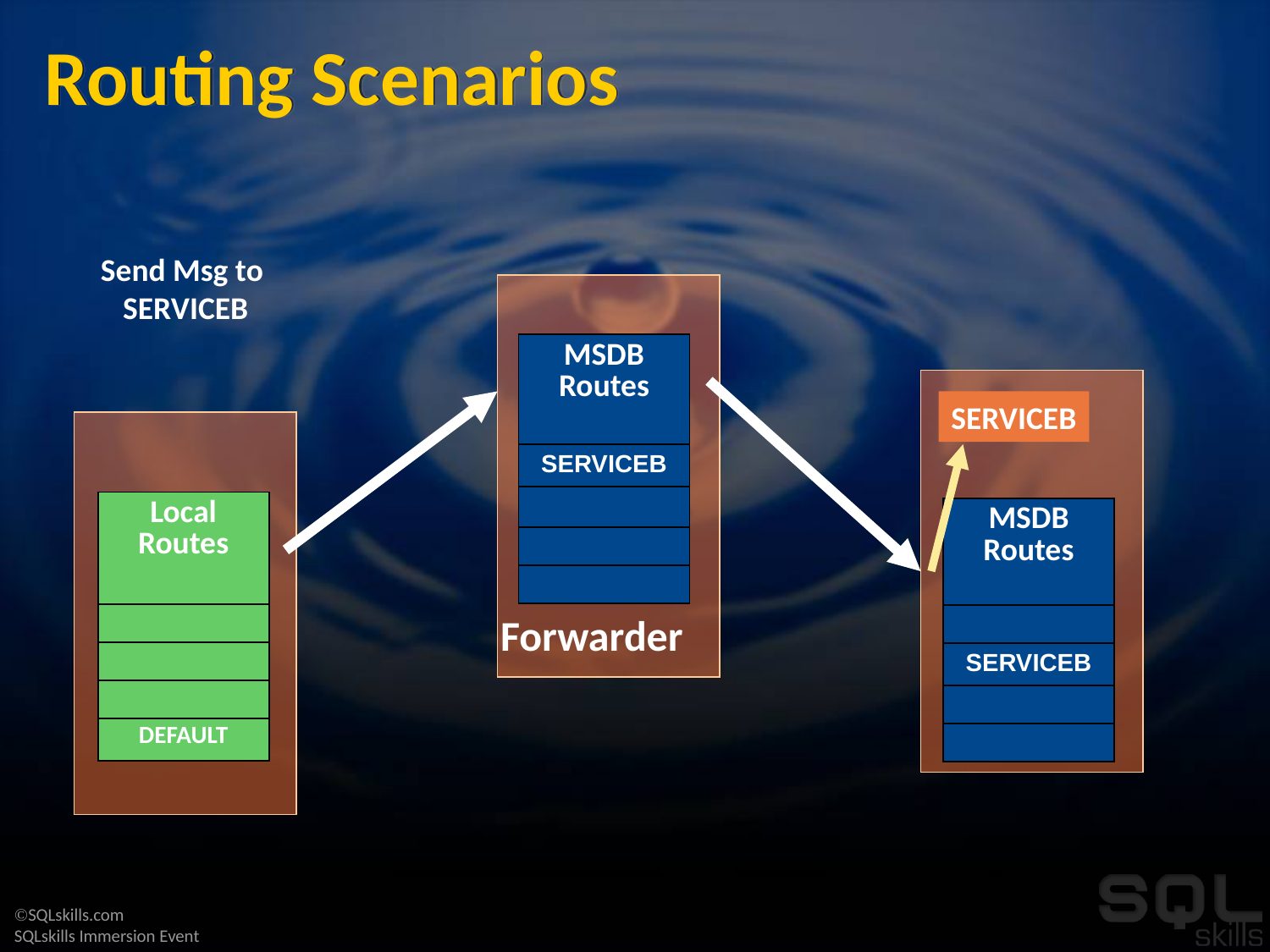

# Routing Scenarios
Send Msg to
SERVICEB

| MSDB Routes |
| --- |
| SERVICEB |
|  |
|  |
|  |
C

SERVICEB
A

| Local Routes |
| --- |
|  |
|  |
|  |
| DEFAULT |
| MSDB Routes |
| --- |
|  |
| SERVICEB |
|  |
|  |
Forwarder